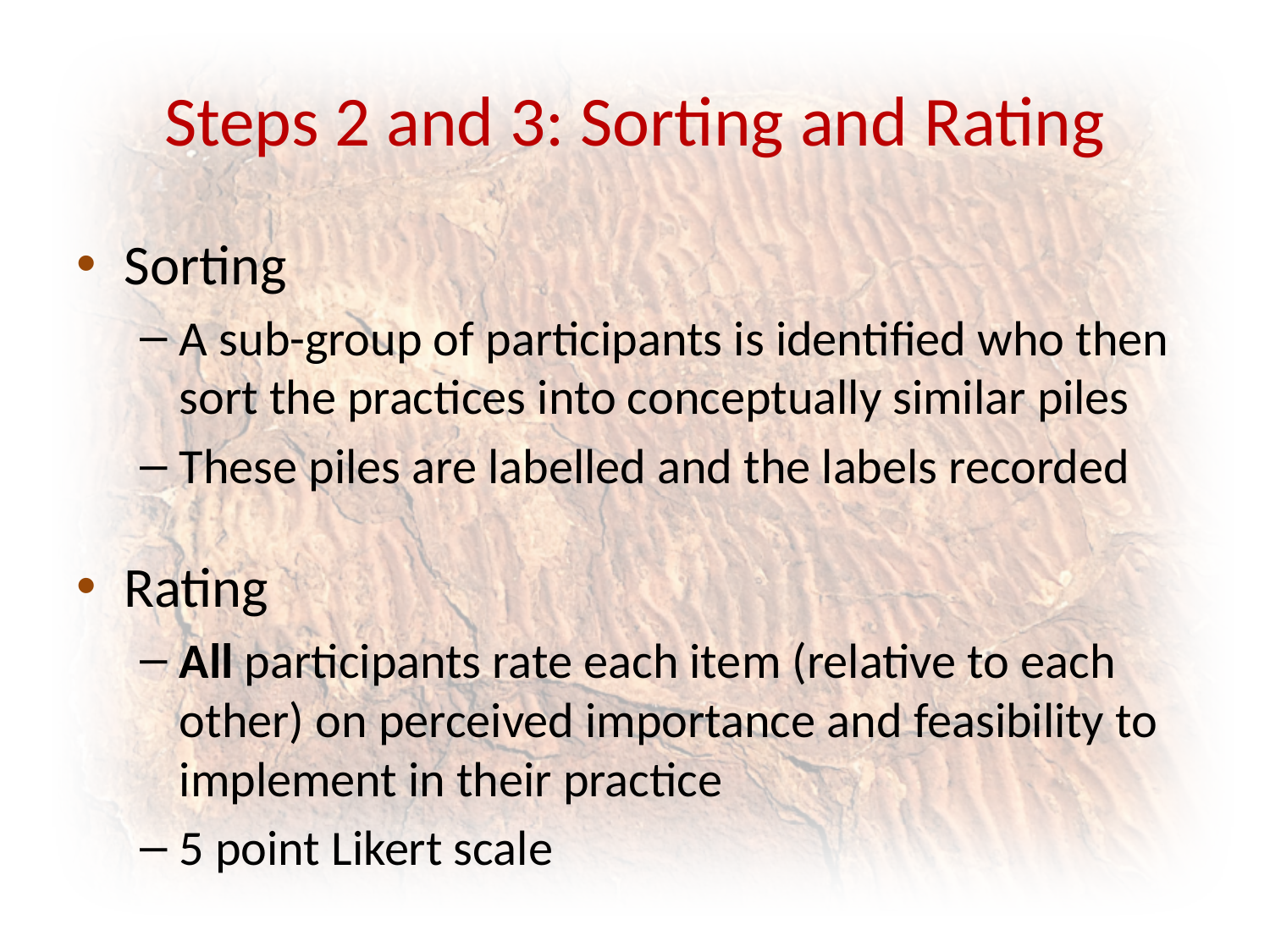

# Steps 2 and 3: Sorting and Rating
Sorting
A sub-group of participants is identified who then sort the practices into conceptually similar piles
These piles are labelled and the labels recorded

Rating
All participants rate each item (relative to each other) on perceived importance and feasibility to implement in their practice
5 point Likert scale